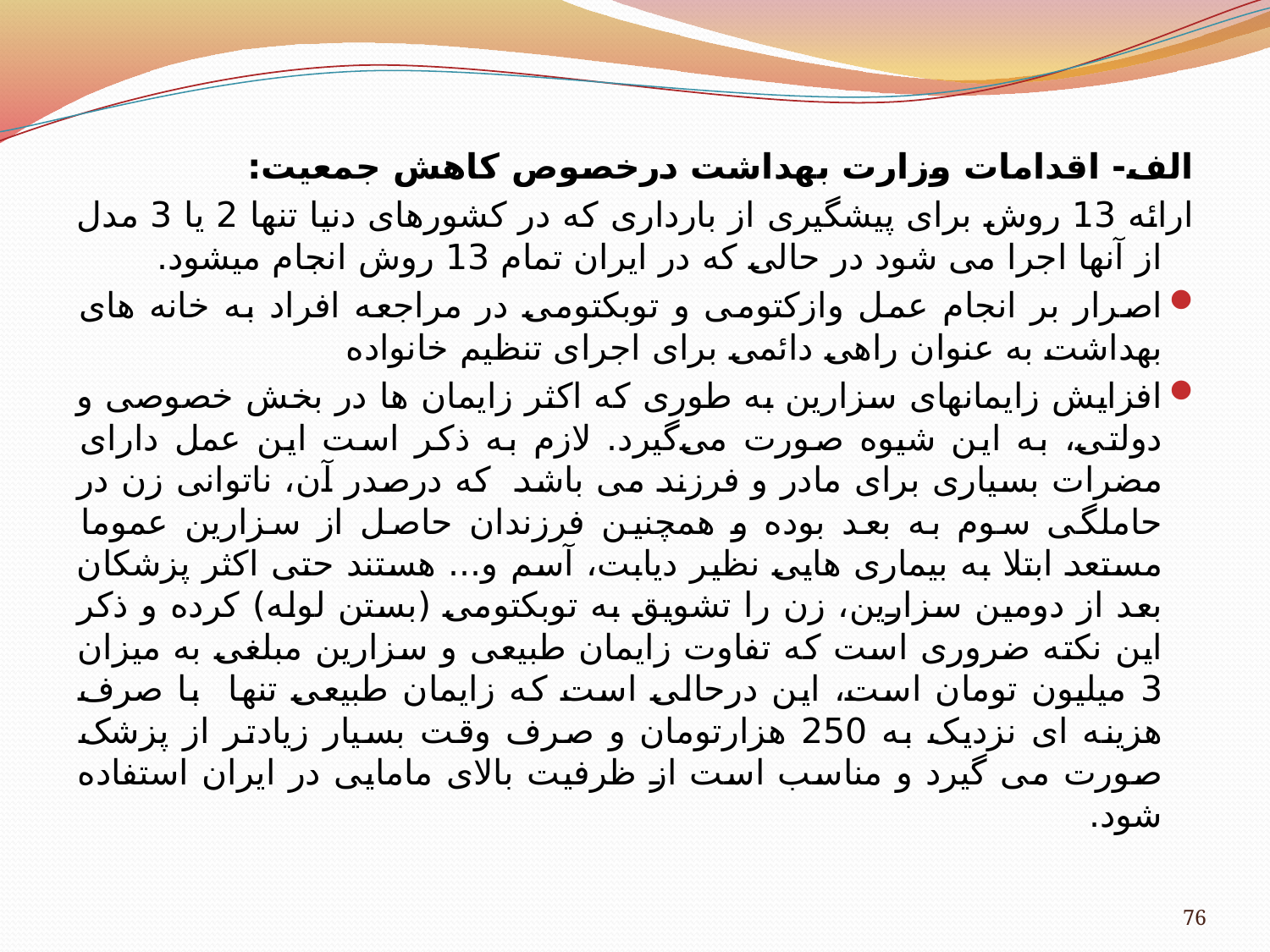

الف- اقدامات وزارت بهداشت درخصوص کاهش جمعیت:
	ارائه 13 روش برای پیشگیری از بارداری که در کشورهای دنیا تنها 2 یا 3 مدل از آنها اجرا می شود در حالی که در ایران تمام 13 روش انجام می­شود.
اصرار بر انجام عمل وازکتومی و توبکتومی در مراجعه افراد به خانه های بهداشت به عنوان راهی دائمی برای اجرای تنظیم خانواده
افزایش زایمانهای سزارین به طوری که اکثر زایمان ها در بخش خصوصی و دولتی، به این شیوه صورت می‌گیرد. لازم به ذکر است این عمل دارای مضرات بسیاری برای مادر و فرزند می باشد  که درصدر آن، ناتوانی زن در حاملگی سوم به بعد بوده و همچنین فرزندان حاصل از سزارین عموما مستعد ابتلا به بیماری هایی نظیر دیابت، آسم و... هستند حتی اکثر پزشکان بعد از دومین سزارین، زن را تشویق به توبکتومی (بستن لوله) کرده و ذکر این نکته ضروری است که تفاوت زایمان طبیعی و سزارین مبلغی به میزان 3 میلیون تومان است، این درحالی است که زایمان طبیعی تنها  با صرف هزینه ای نزدیک به 250 هزارتومان و صرف وقت بسیار زیادتر از پزشک صورت می گیرد و مناسب است از ظرفیت بالای مامایی در ایران استفاده شود.

76